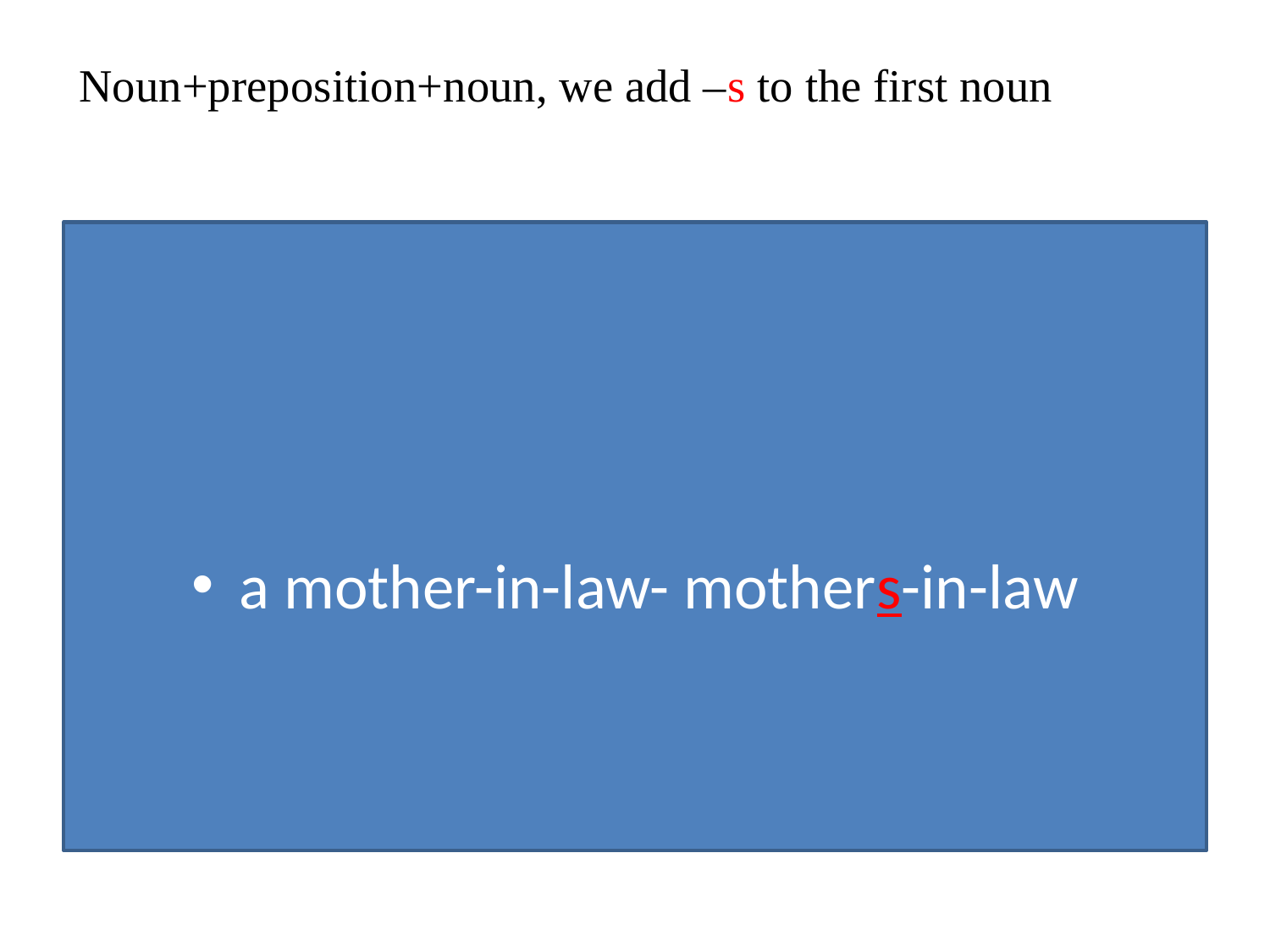

# Noun+preposition+noun, we add –s to the first noun

a mother-in-law- mothers-in-law